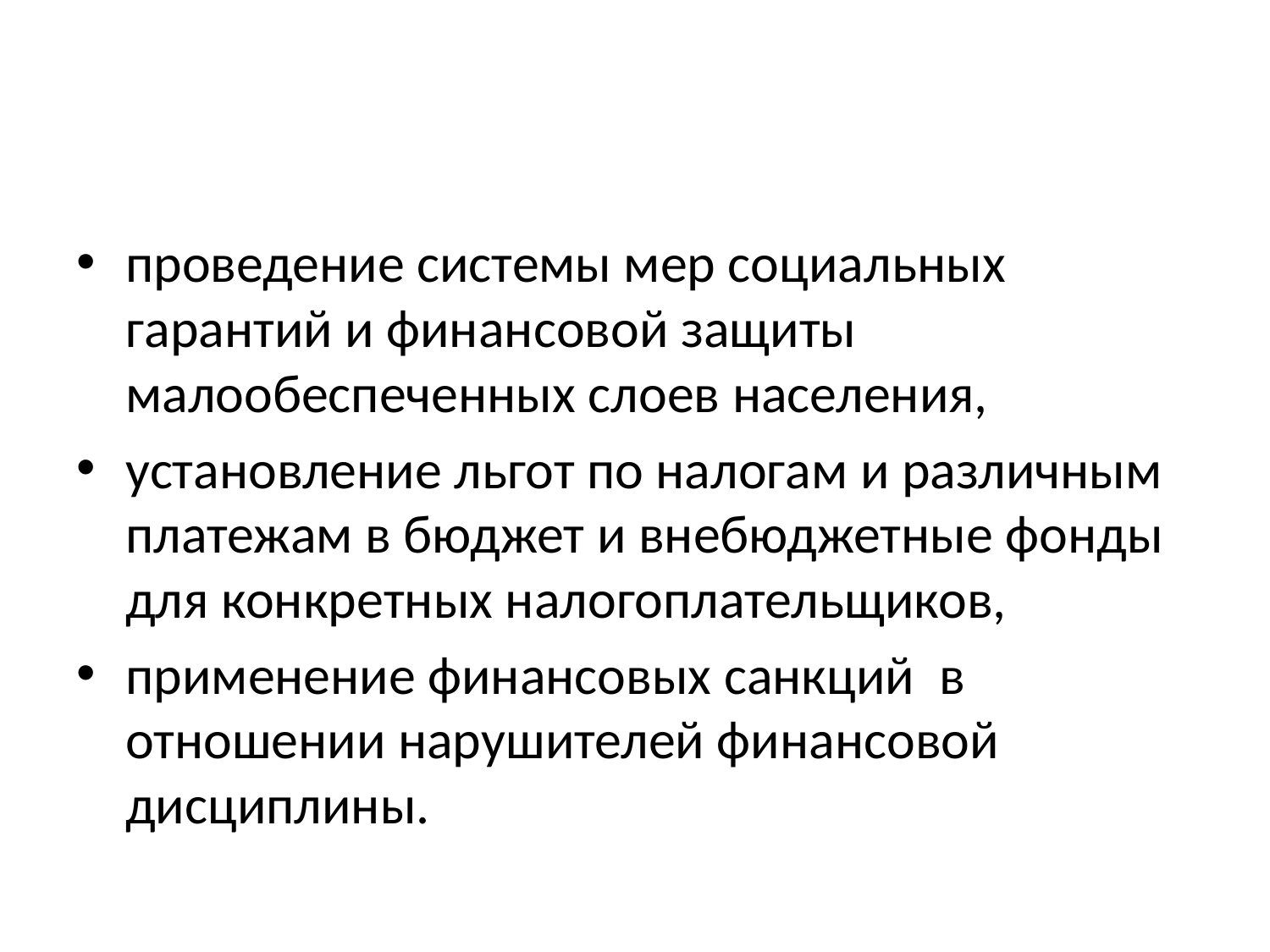

#
проведение системы мер социальных гарантий и финансовой защиты малообеспеченных слоев населения,
установление льгот по налогам и различным платежам в бюджет и внебюджетные фонды для конкретных налогоплательщиков,
применение финансовых санкций  в отношении нарушителей финансовой дисциплины.